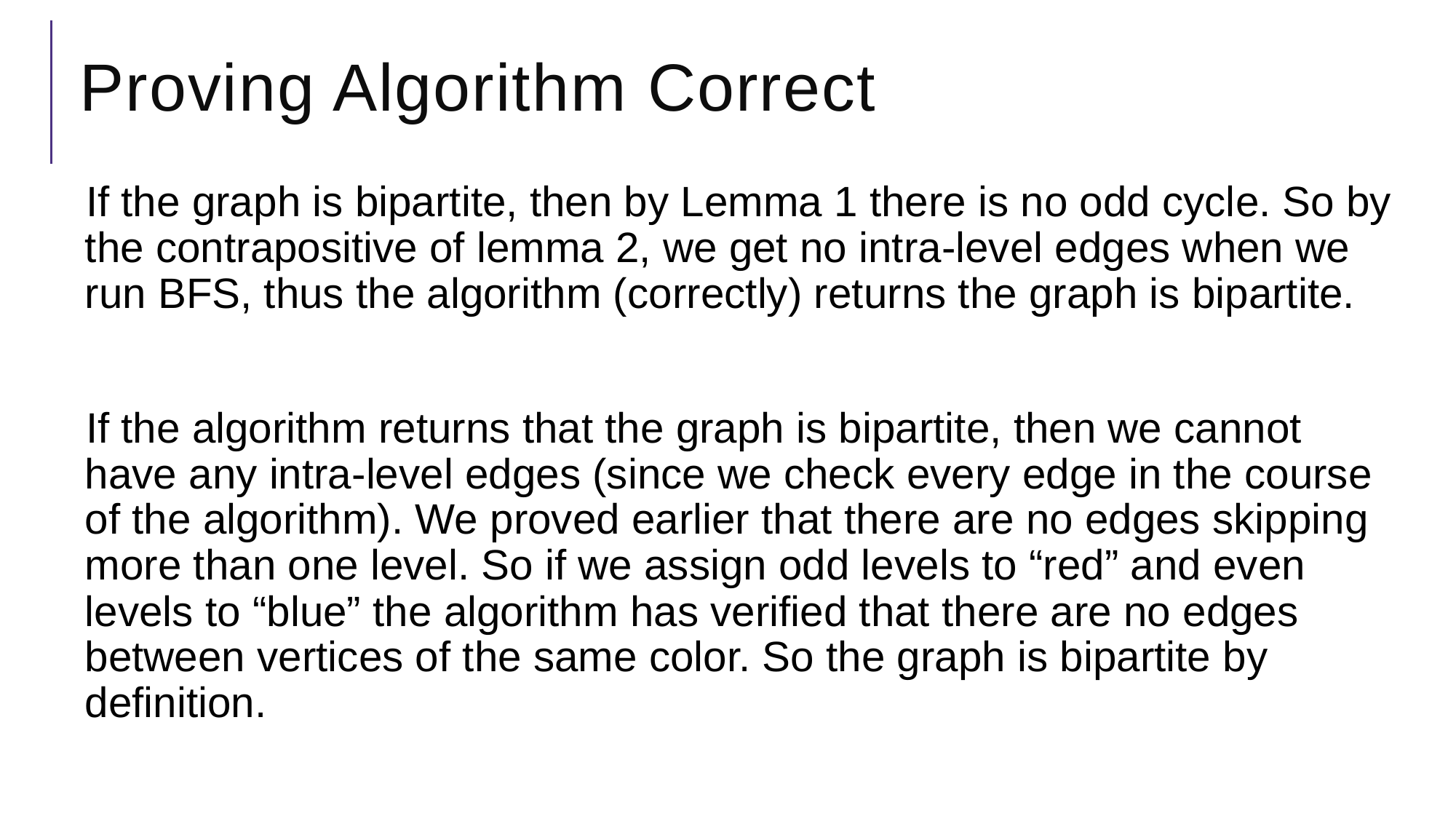

# Proving Algorithm Correct
If the graph is bipartite, then by Lemma 1 there is no odd cycle. So by the contrapositive of lemma 2, we get no intra-level edges when we run BFS, thus the algorithm (correctly) returns the graph is bipartite.

If the algorithm returns that the graph is bipartite, then we cannot have any intra-level edges (since we check every edge in the course of the algorithm). We proved earlier that there are no edges skipping more than one level. So if we assign odd levels to “red” and even levels to “blue” the algorithm has verified that there are no edges between vertices of the same color. So the graph is bipartite by definition.